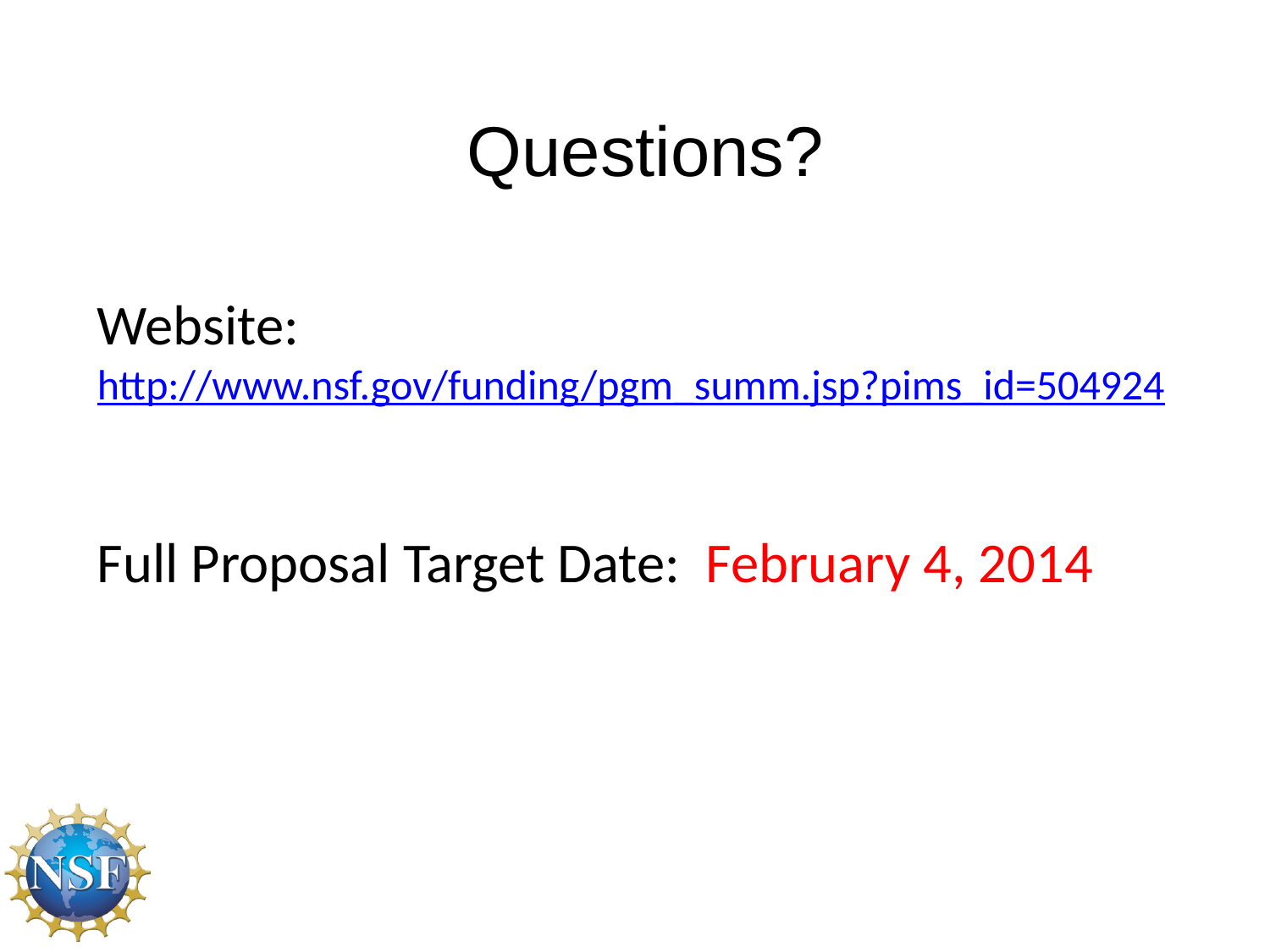

Questions?
Website:
http://www.nsf.gov/funding/pgm_summ.jsp?pims_id=504924

Full Proposal Target Date:  February 4, 2014